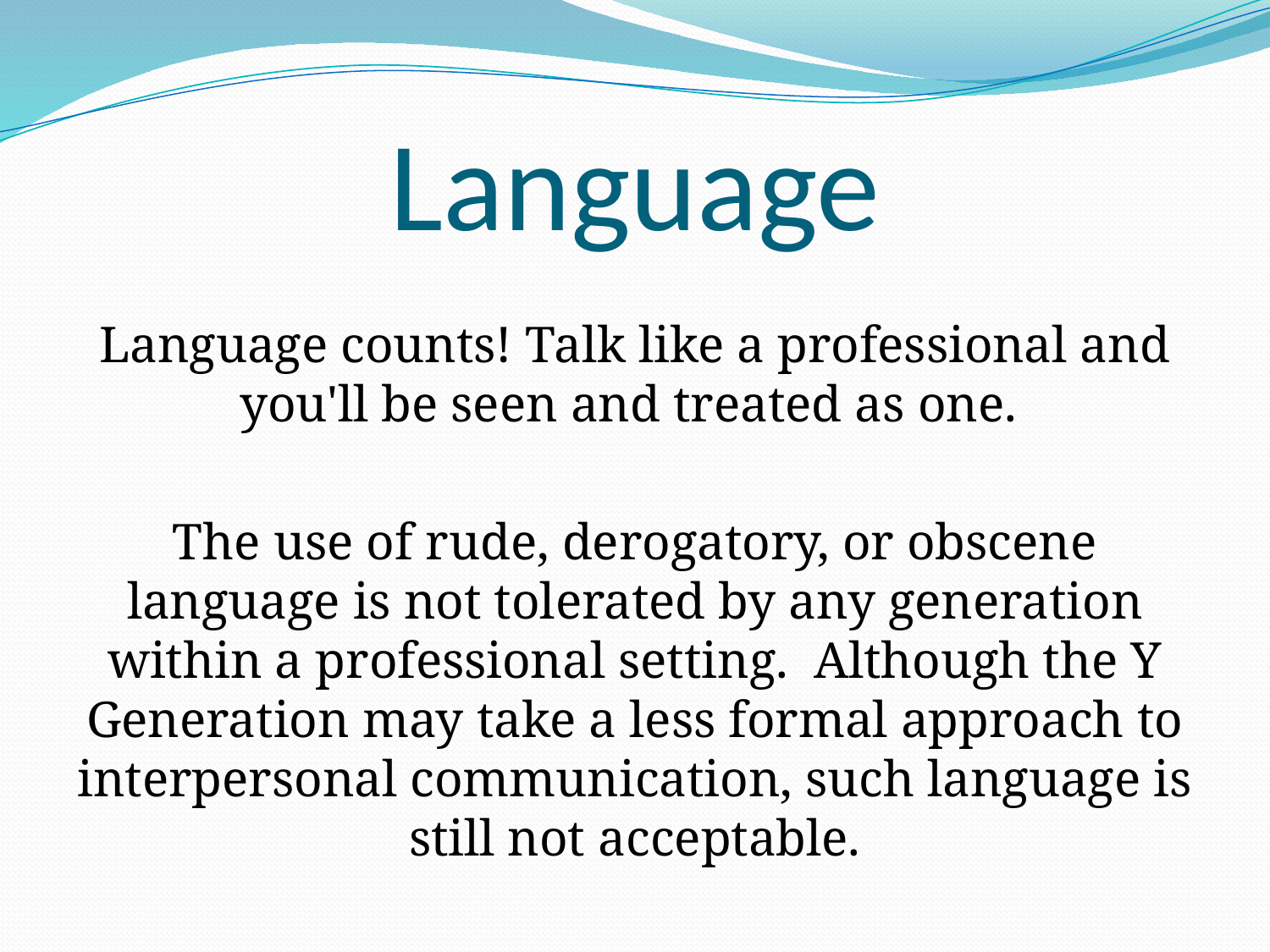

# Language
Language counts! Talk like a professional and you'll be seen and treated as one.

The use of rude, derogatory, or obscene language is not tolerated by any generation within a professional setting.  Although the Y Generation may take a less formal approach to interpersonal communication, such language is still not acceptable.